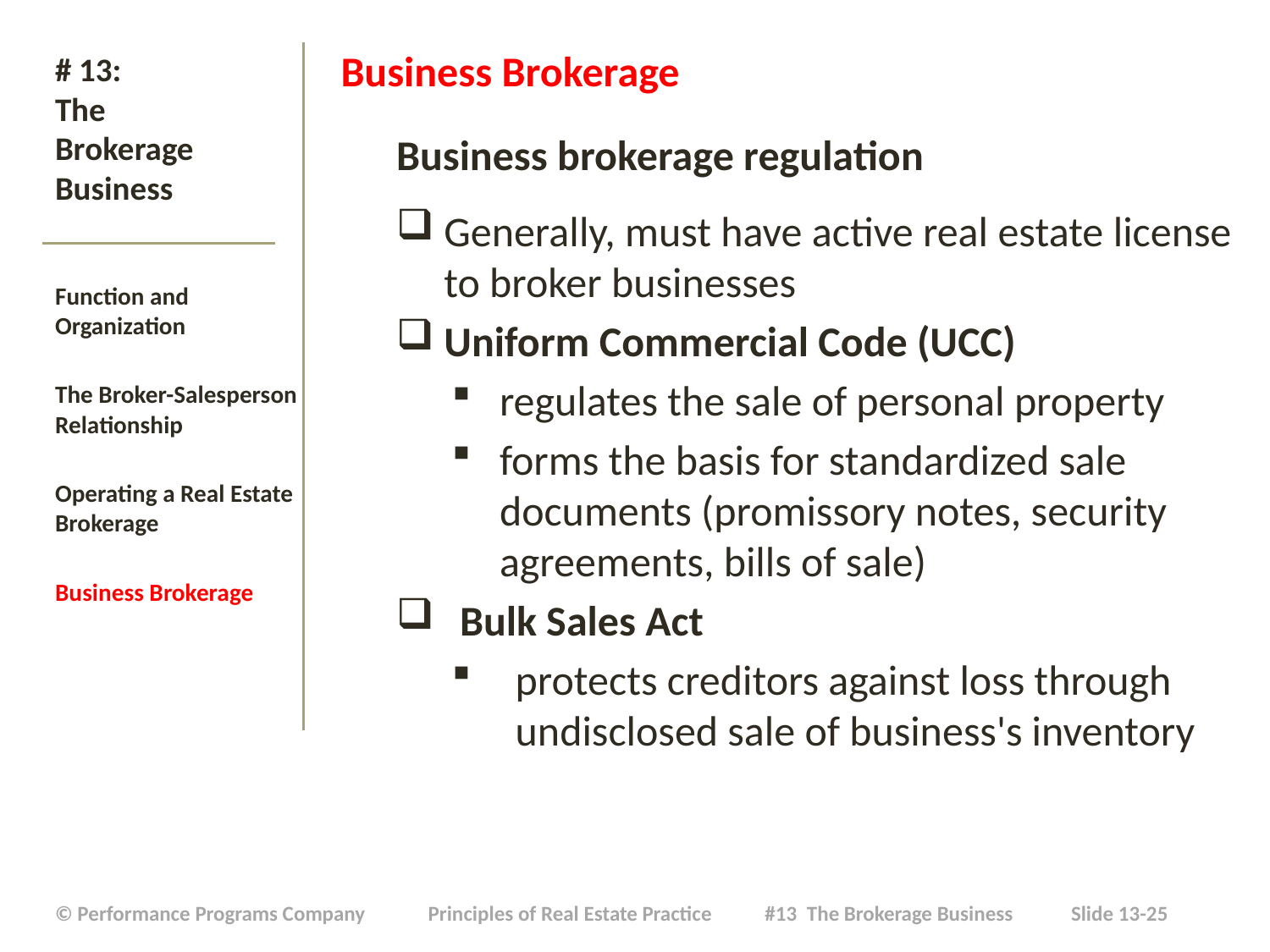

Business Brokerage

Business brokerage regulation
Generally, must have active real estate license to broker businesses
Uniform Commercial Code (UCC)
regulates the sale of personal property
forms the basis for standardized sale documents (promissory notes, security agreements, bills of sale)
Bulk Sales Act
protects creditors against loss through undisclosed sale of business's inventory

# # 13: The Brokerage Business

Function and Organization

The Broker-Salesperson Relationship

Operating a Real Estate Brokerage

Business Brokerage

| © Performance Programs Company Principles of Real Estate Practice #13 The Brokerage Business Slide 13-25 |
| --- |